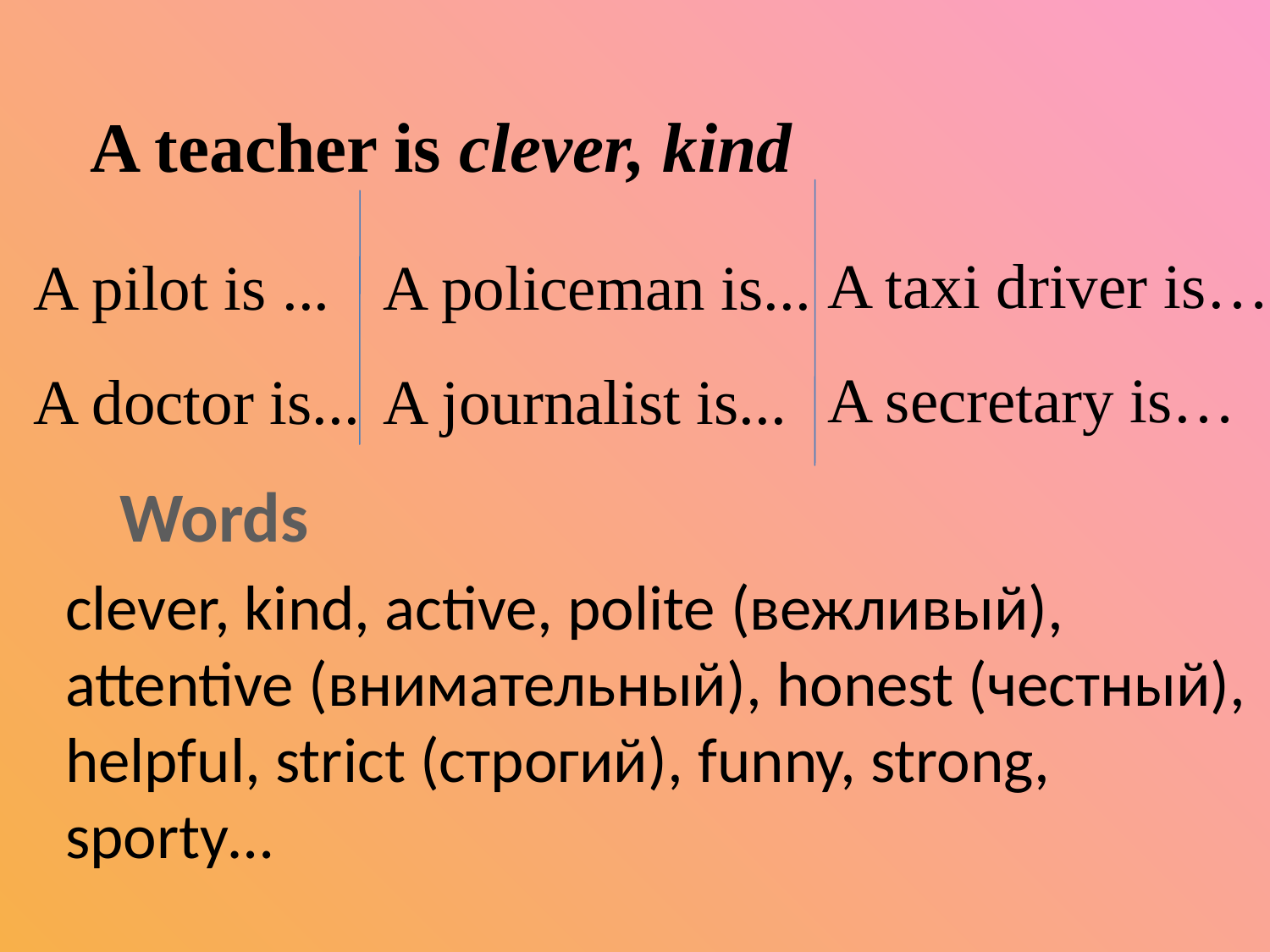

A teacher is clever, kind
A pilot is ...
A doctor is...
A policeman is...
A journalist is...
A taxi driver is…
A secretary is…
Words
clever, kind, active, polite (вежливый), attentive (внимательный), honest (честный), helpful, strict (строгий), funny, strong, sporty…